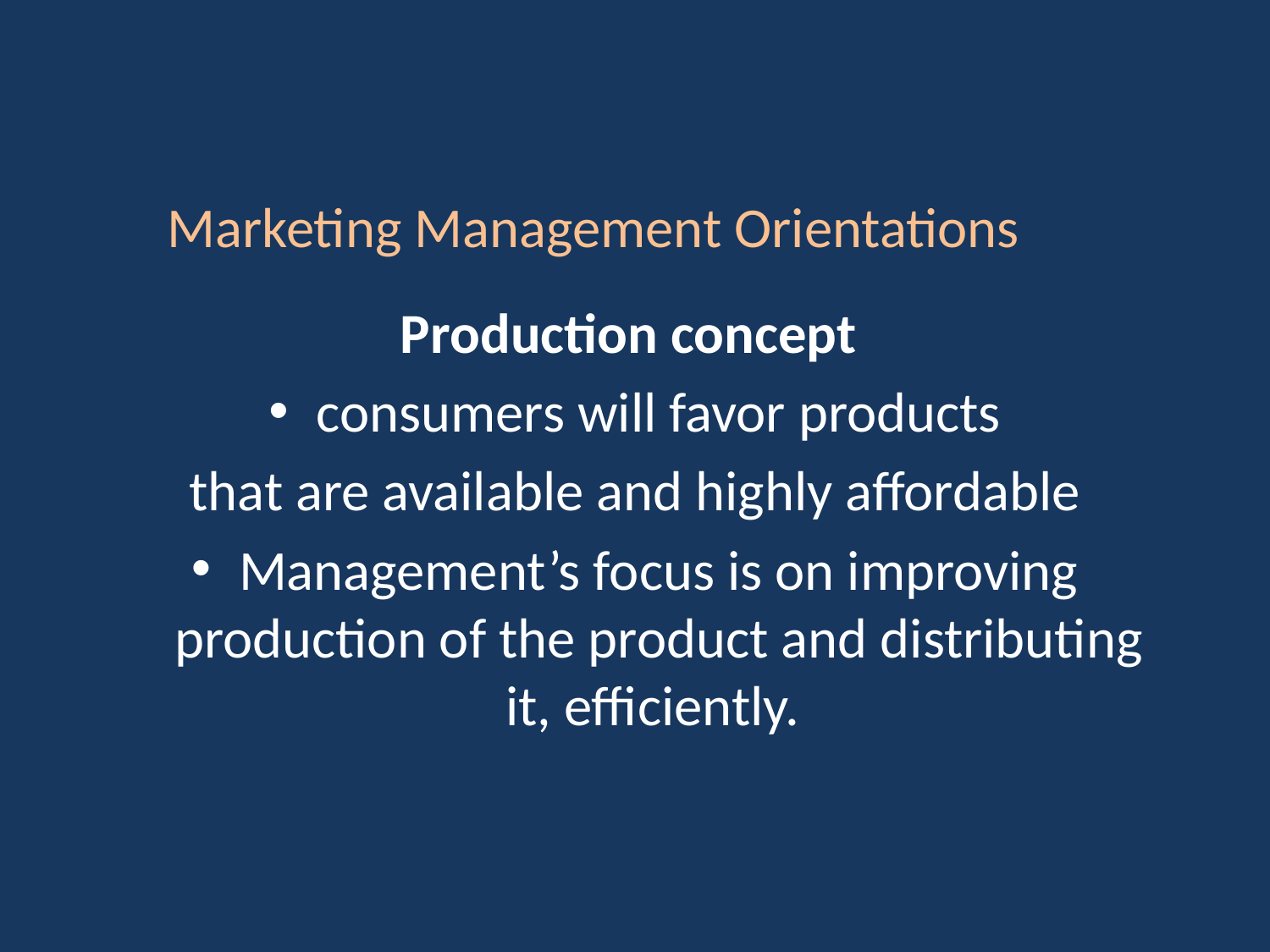

Marketing Management Orientations

Production concept
consumers will favor products
that are available and highly affordable
Management’s focus is on improving production of the product and distributing it, efficiently.